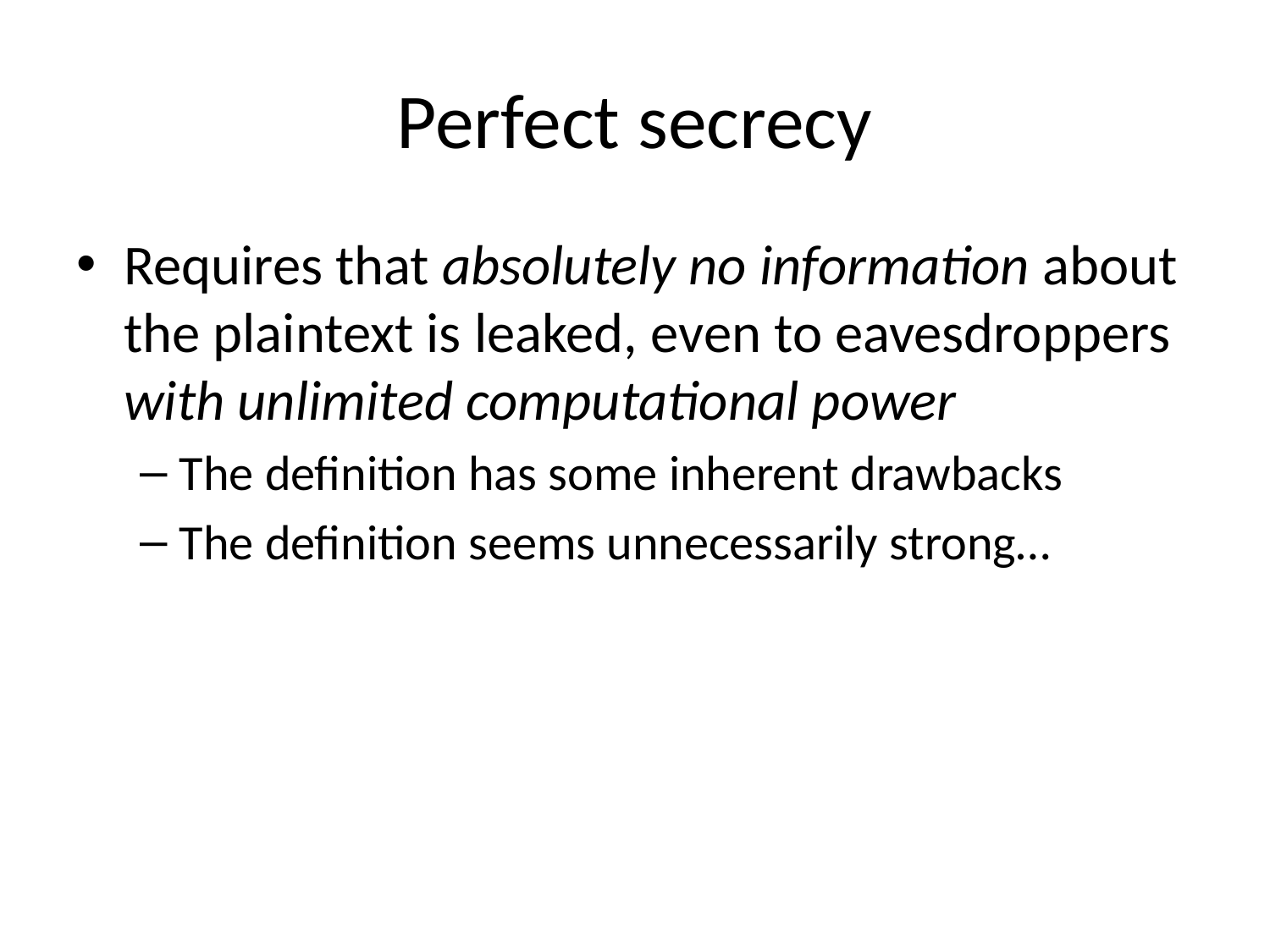

# Perfect secrecy
Requires that absolutely no information about the plaintext is leaked, even to eavesdroppers with unlimited computational power
The definition has some inherent drawbacks
The definition seems unnecessarily strong…